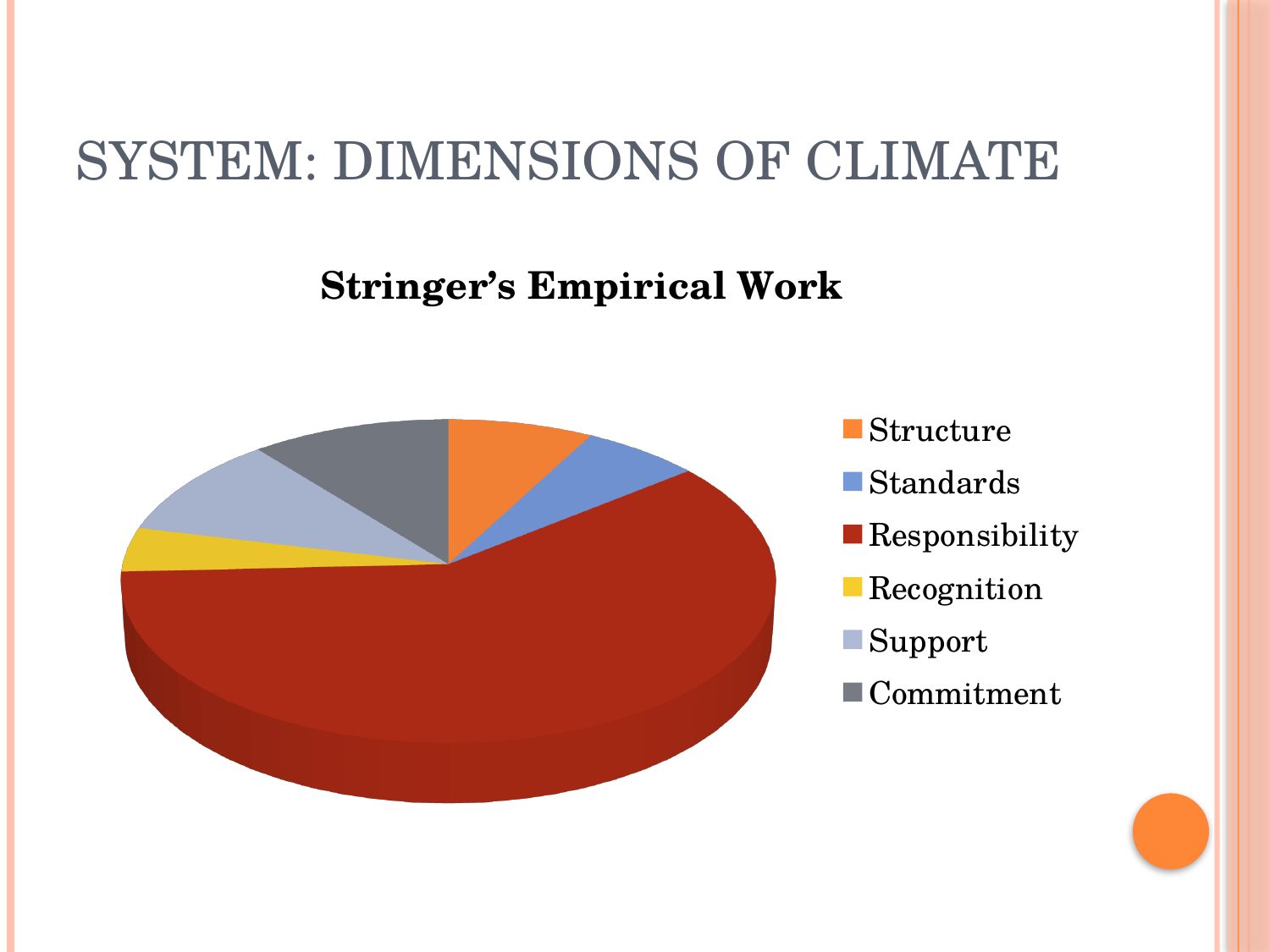

# System: Dimensions of Climate

[unsupported chart]